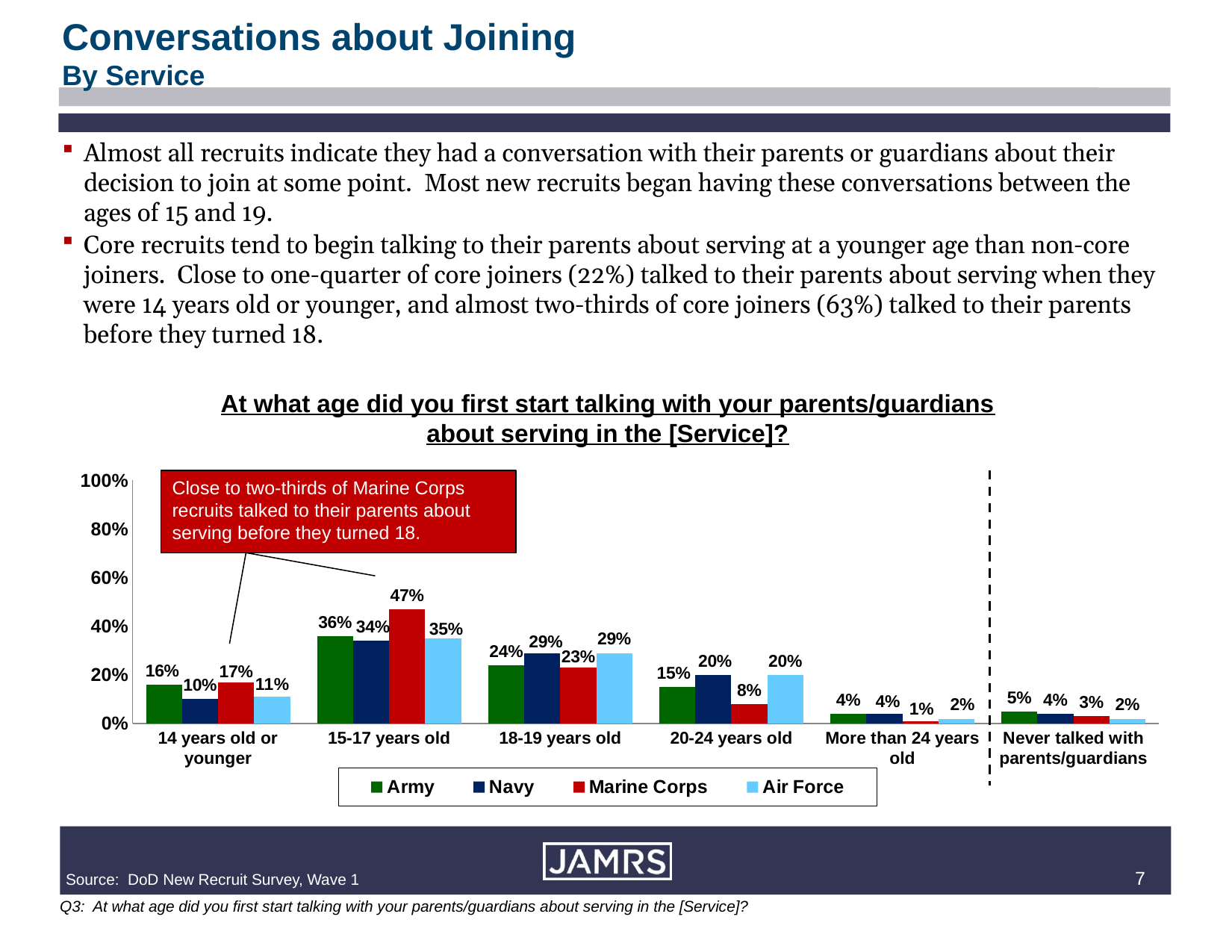

Conversations about Joining
By Service
Almost all recruits indicate they had a conversation with their parents or guardians about their decision to join at some point.  Most new recruits began having these conversations between the ages of 15 and 19.
Core recruits tend to begin talking to their parents about serving at a younger age than non-core joiners.  Close to one-quarter of core joiners (22%) talked to their parents about serving when they were 14 years old or younger, and almost two-thirds of core joiners (63%) talked to their parents before they turned 18.
At what age did you first start talking with your parents/guardians about serving in the [Service]?

### Chart

| Category | Army | Navy | Marine Corps | Air Force |
|---|---|---|---|---|
| 14 years old or younger | 0.16 | 0.1 | 0.17 | 0.11 |
| 15-17 years old | 0.36 | 0.34 | 0.47 | 0.35 |
| 18-19 years old | 0.24 | 0.29 | 0.23 | 0.29 |
| 20-24 years old | 0.15 | 0.2 | 0.08 | 0.2 |
| More than 24 years old | 0.04 | 0.04 | 0.01 | 0.02 |
| Never talked with parents/guardians | 0.05 | 0.04 | 0.03 | 0.02 |
Close to two-thirds of Marine Corps recruits talked to their parents about serving before they turned 18.
7
Source:  DoD New Recruit Survey, Wave 1
	Q3:  At what age did you first start talking with your parents/guardians about serving in the [Service]?